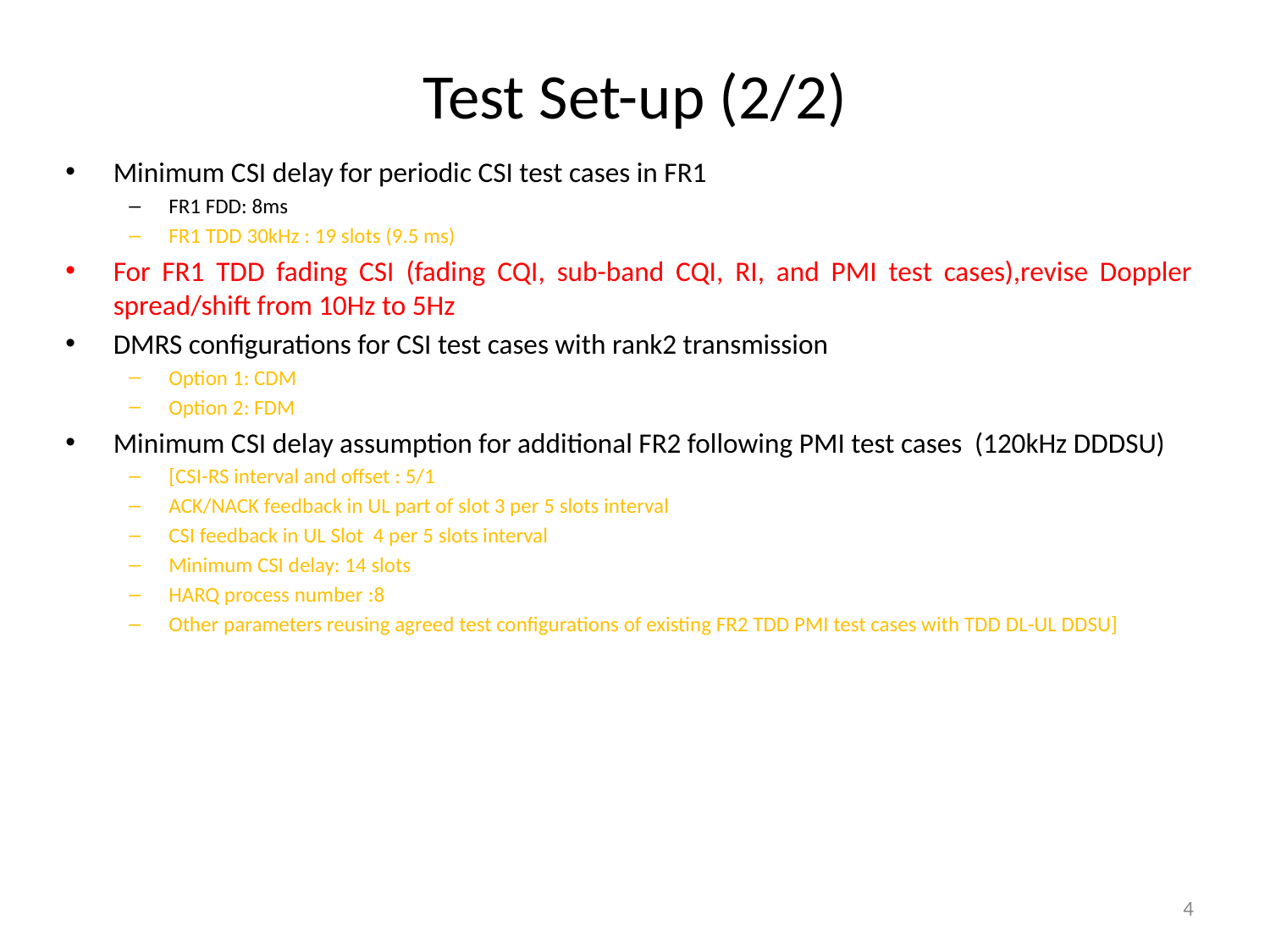

# Test Set-up (2/2)
Minimum CSI delay for periodic CSI test cases in FR1
FR1 FDD: 8ms
FR1 TDD 30kHz : 19 slots (9.5 ms)
For FR1 TDD fading CSI (fading CQI, sub-band CQI, RI, and PMI test cases),revise Doppler spread/shift from 10Hz to 5Hz
DMRS configurations for CSI test cases with rank2 transmission
Option 1: CDM
Option 2: FDM
Minimum CSI delay assumption for additional FR2 following PMI test cases  (120kHz DDDSU)
[CSI-RS interval and offset : 5/1
ACK/NACK feedback in UL part of slot 3 per 5 slots interval
CSI feedback in UL Slot  4 per 5 slots interval
Minimum CSI delay: 14 slots
HARQ process number :8
Other parameters reusing agreed test configurations of existing FR2 TDD PMI test cases with TDD DL-UL DDSU]

4